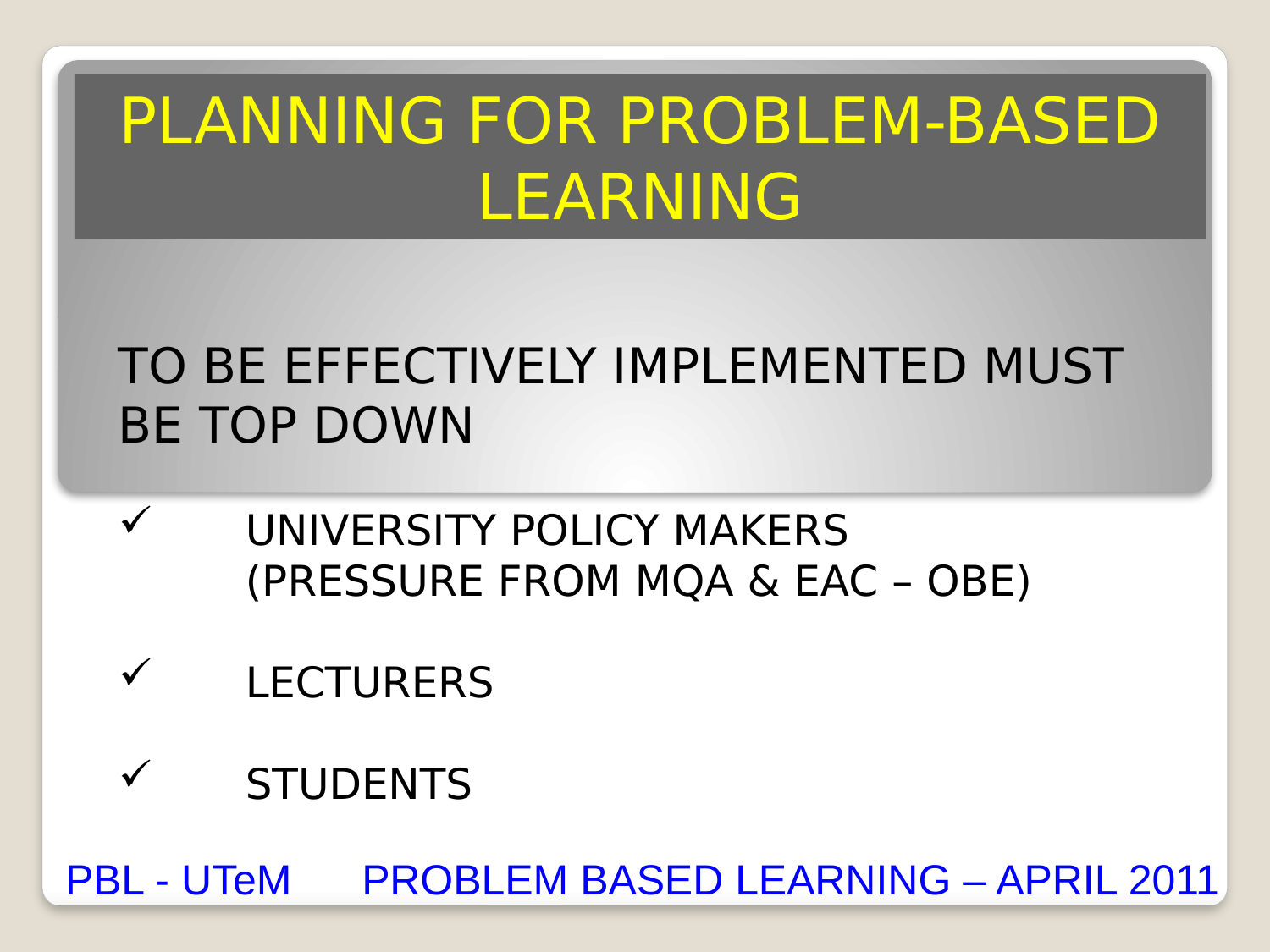

PLANNING FOR PROBLEM-BASED LEARNING
TO BE EFFECTIVELY IMPLEMENTED MUST BE TOP DOWN

 	UNIVERSITY POLICY MAKERS
	(PRESSURE FROM MQA & EAC – OBE)

 	LECTURERS

 	STUDENTS
PBL - UTeM
PROBLEM BASED LEARNING – APRIL 2011